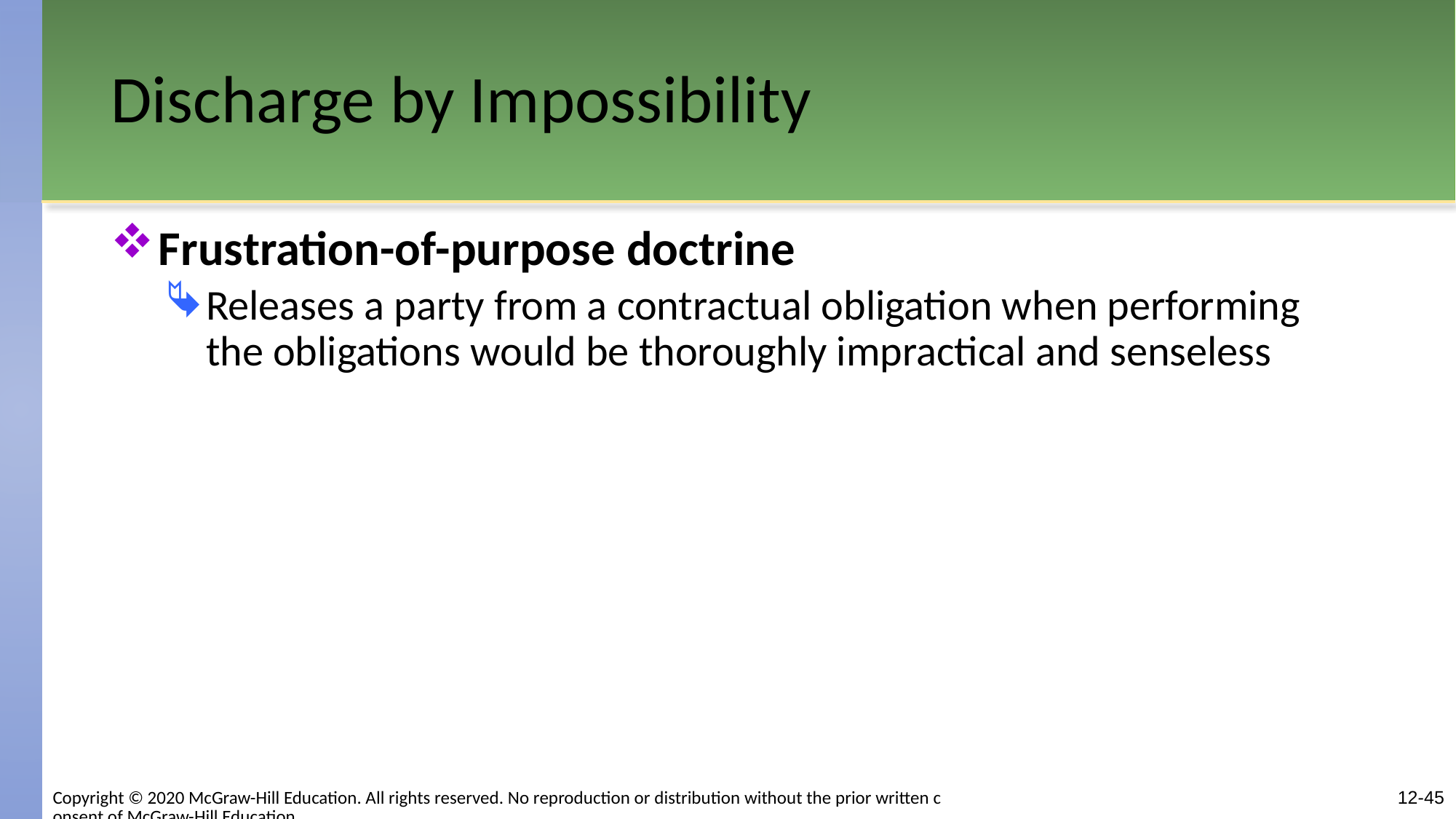

# Discharge by Impossibility
Frustration-of-purpose doctrine
Releases a party from a contractual obligation when performing the obligations would be thoroughly impractical and senseless
Copyright © 2020 McGraw-Hill Education. All rights reserved. No reproduction or distribution without the prior written consent of McGraw-Hill Education.
12-45